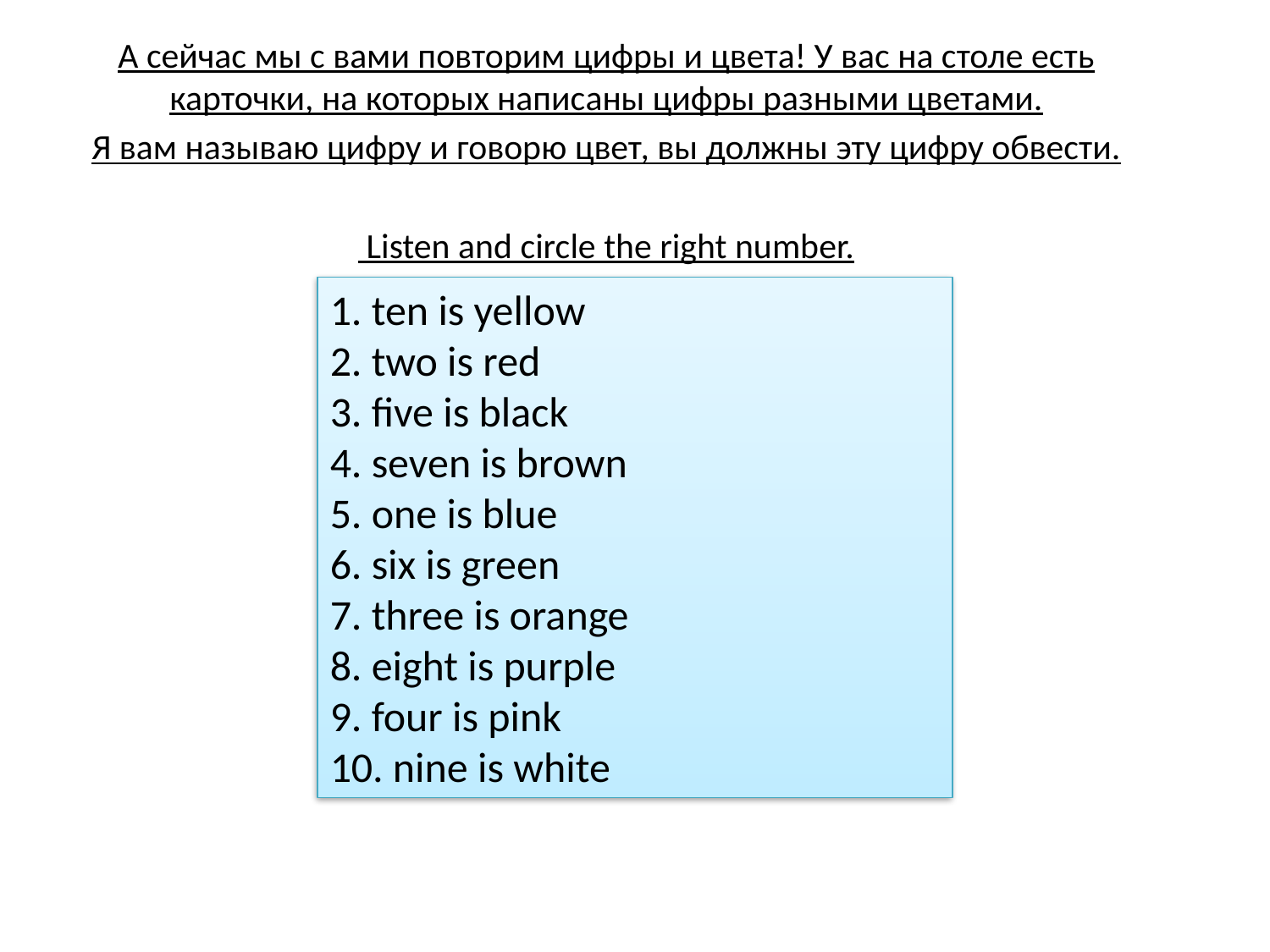

А сейчас мы с вами повторим цифры и цвета! У вас на столе есть карточки, на которых написаны цифры разными цветами.
Я вам называю цифру и говорю цвет, вы должны эту цифру обвести.

 Listen and circle the right number.
1. ten is yellow
2. two is red
3. five is black
4. seven is brown
5. one is blue
6. six is green
7. three is orange
8. eight is purple
9. four is pink
10. nine is white